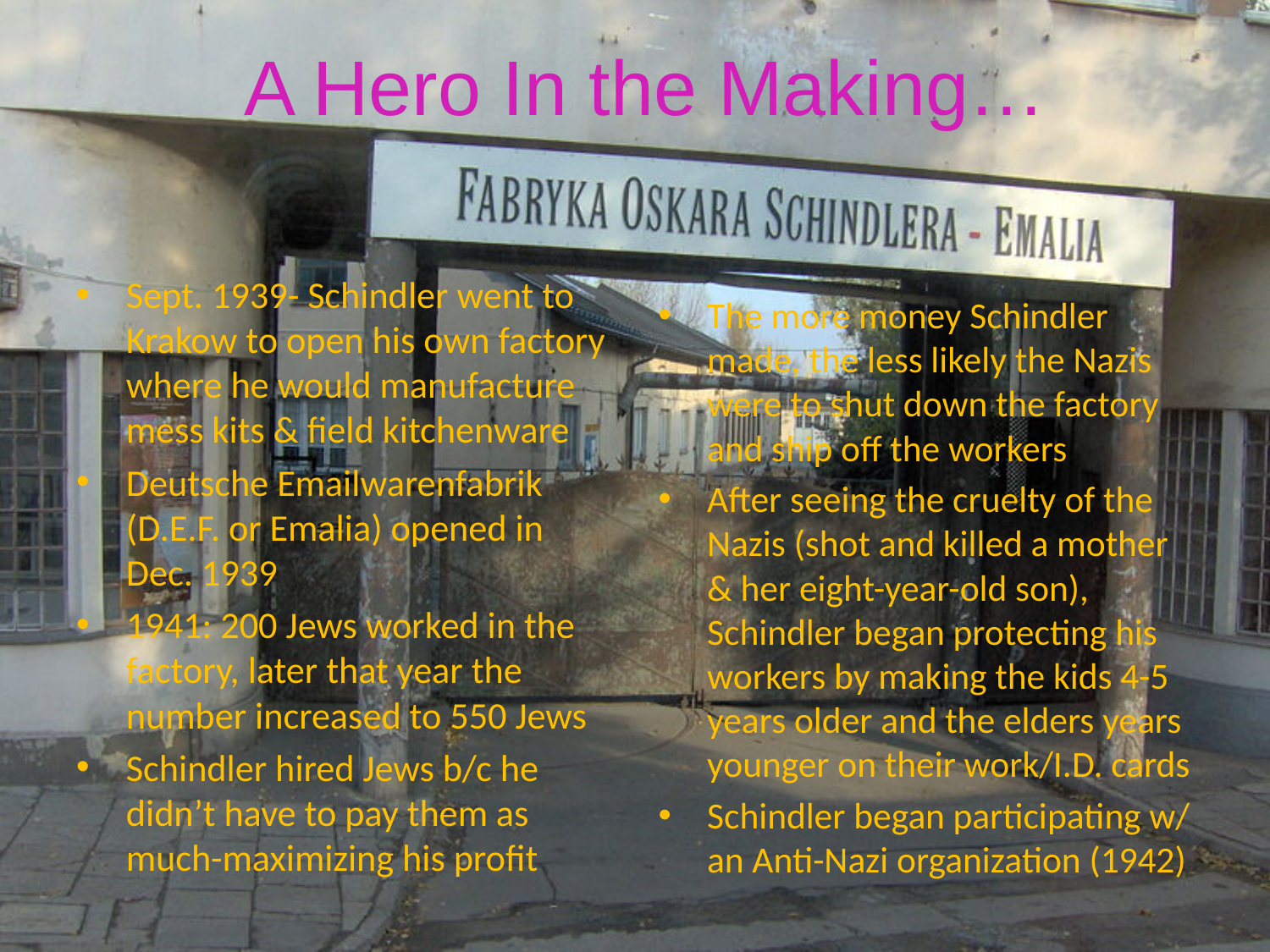

# A Hero In the Making…
Sept. 1939- Schindler went to Krakow to open his own factory where he would manufacture mess kits & field kitchenware
Deutsche Emailwarenfabrik (D.E.F. or Emalia) opened in Dec. 1939
1941: 200 Jews worked in the factory, later that year the number increased to 550 Jews
Schindler hired Jews b/c he didn’t have to pay them as much-maximizing his profit
The more money Schindler made, the less likely the Nazis were to shut down the factory and ship off the workers
After seeing the cruelty of the Nazis (shot and killed a mother & her eight-year-old son), Schindler began protecting his workers by making the kids 4-5 years older and the elders years younger on their work/I.D. cards
Schindler began participating w/ an Anti-Nazi organization (1942)